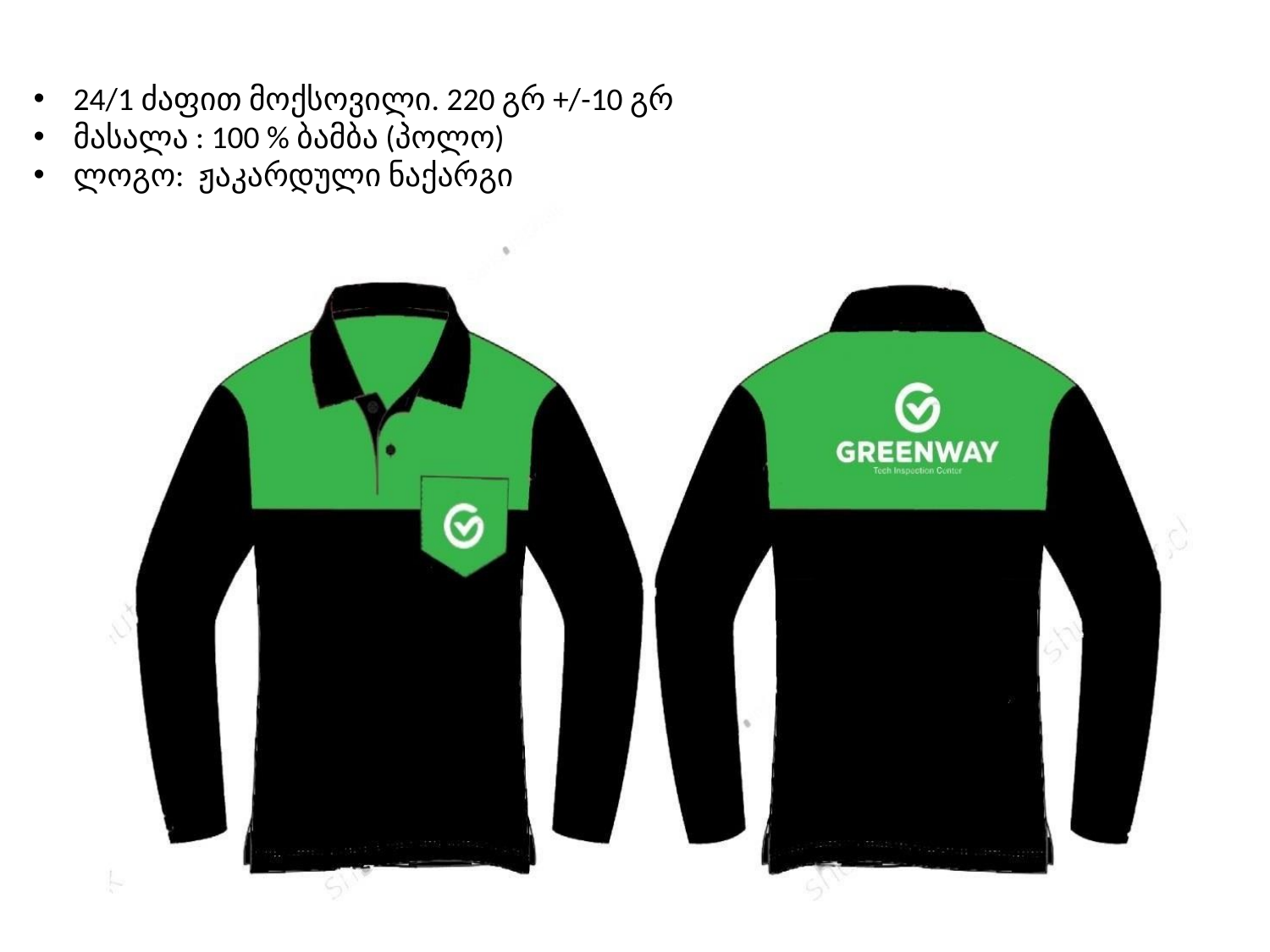

24/1 ძაფით მოქსოვილი. 220 გრ +/-10 გრ
მასალა : 100 % ბამბა (პოლო)
ლოგო:  ჟაკარდული ნაქარგი